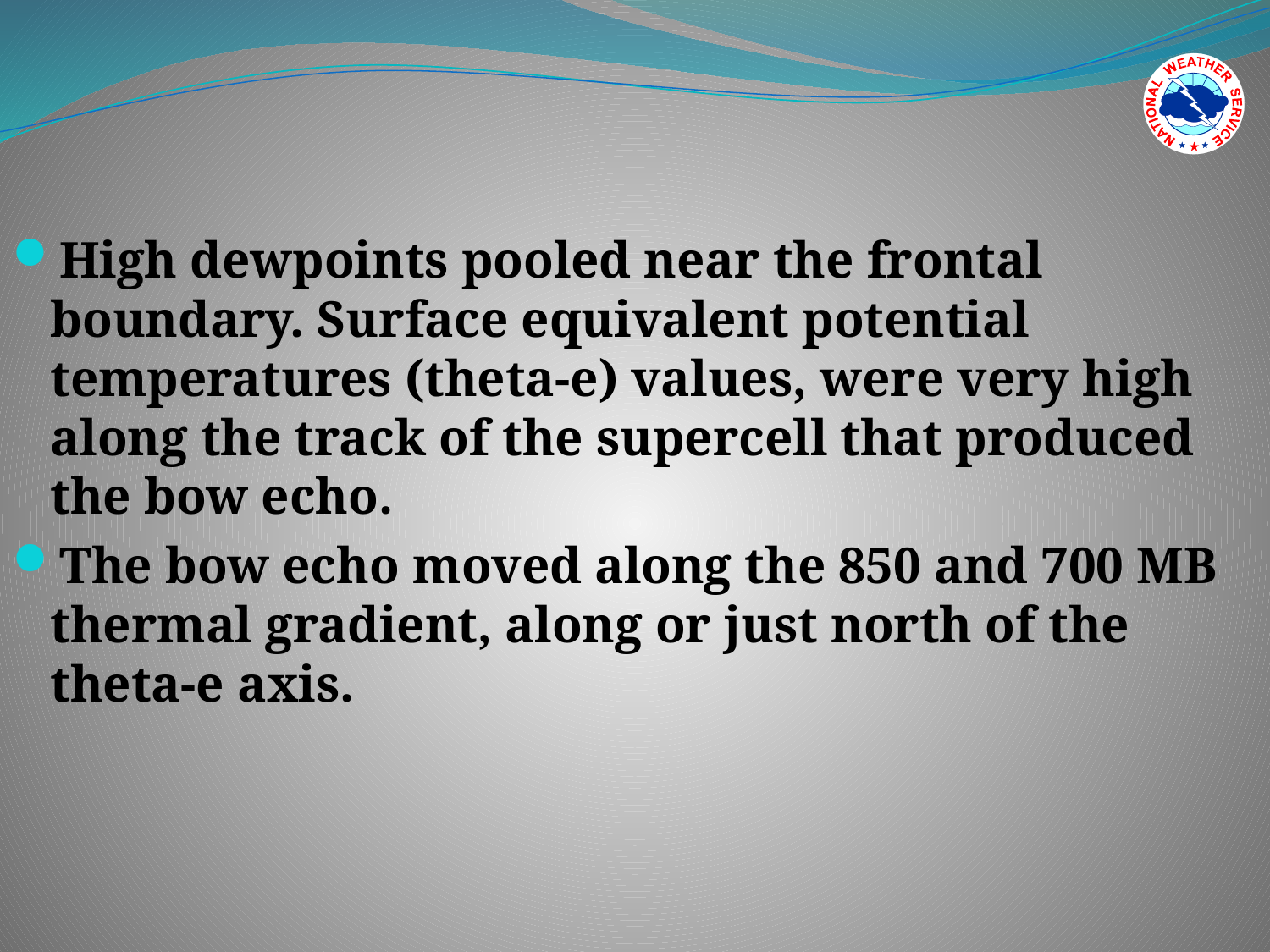

High dewpoints pooled near the frontal boundary. Surface equivalent potential temperatures (theta-e) values, were very high along the track of the supercell that produced the bow echo.
The bow echo moved along the 850 and 700 MB thermal gradient, along or just north of the theta-e axis.